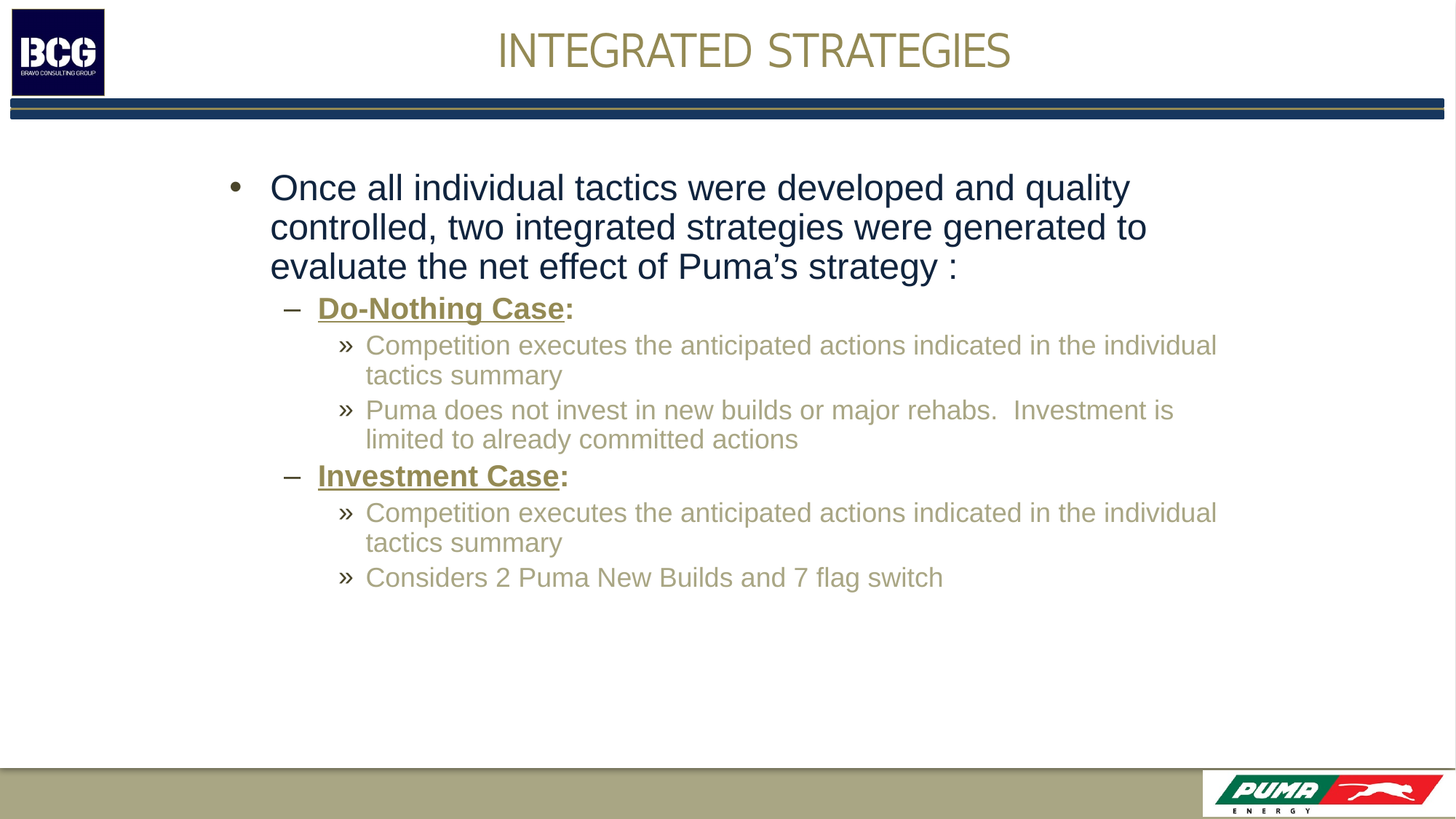

# Integrated Strategies
Once all individual tactics were developed and quality controlled, two integrated strategies were generated to evaluate the net effect of Puma’s strategy :
Do-Nothing Case:
Competition executes the anticipated actions indicated in the individual tactics summary
Puma does not invest in new builds or major rehabs.  Investment is limited to already committed actions
Investment Case:
Competition executes the anticipated actions indicated in the individual tactics summary
Considers 2 Puma New Builds and 7 flag switch